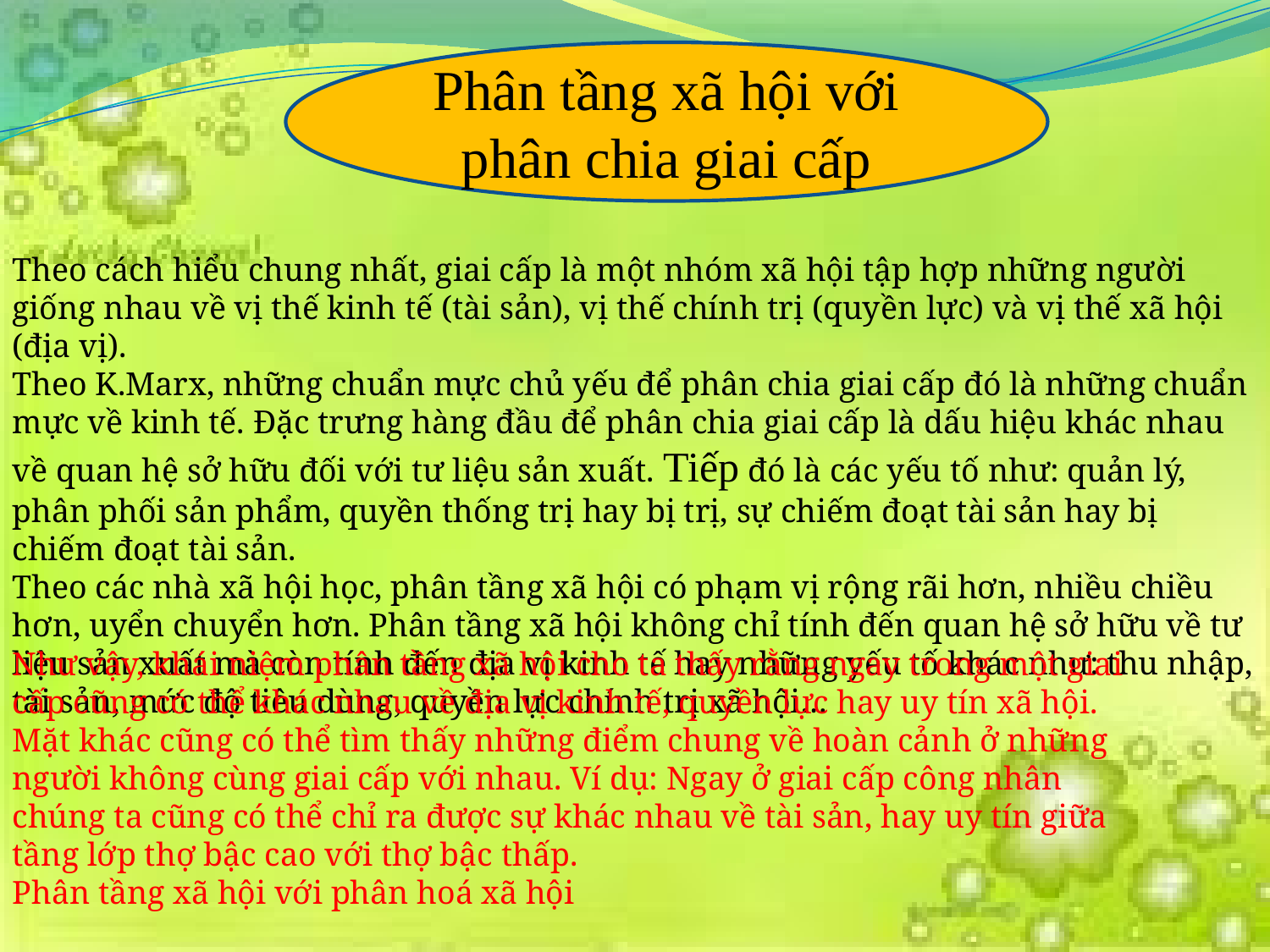

Phân tầng xã hội với phân chia giai cấp
Theo cách hiểu chung nhất, giai cấp là một nhóm xã hội tập hợp những người giống nhau về vị thế kinh tế (tài sản), vị thế chính trị (quyền lực) và vị thế xã hội (địa vị).
Theo K.Marx, những chuẩn mực chủ yếu để phân chia giai cấp đó là những chuẩn mực về kinh tế. Đặc trưng hàng đầu để phân chia giai cấp là dấu hiệu khác nhau về quan hệ sở hữu đối với tư liệu sản xuất. Tiếp đó là các yếu tố như: quản lý, phân phối sản phẩm, quyền thống trị hay bị trị, sự chiếm đoạt tài sản hay bị chiếm đoạt tài sản.
Theo các nhà xã hội học, phân tầng xã hội có phạm vị rộng rãi hơn, nhiều chiều hơn, uyển chuyển hơn. Phân tầng xã hội không chỉ tính đến quan hệ sở hữu về tư liệu sản xuất mà còn tính đến địa vị kinh tế hay những yếu tố khác như: thu nhập, tài sản, mức độ tiêu dùng, quyền lực chính trị xã hội…
Như vậy, khái niệm phân tầng xã hội cho ta thấy rằng ngay trong một giai cấp cũng có thể khác nhau về địa vị kinh tế, quyền lực hay uy tín xã hội. Mặt khác cũng có thể tìm thấy những điểm chung về hoàn cảnh ở những người không cùng giai cấp với nhau. Ví dụ: Ngay ở giai cấp công nhân chúng ta cũng có thể chỉ ra được sự khác nhau về tài sản, hay uy tín giữa tầng lớp thợ bậc cao với thợ bậc thấp.
Phân tầng xã hội với phân hoá xã hội